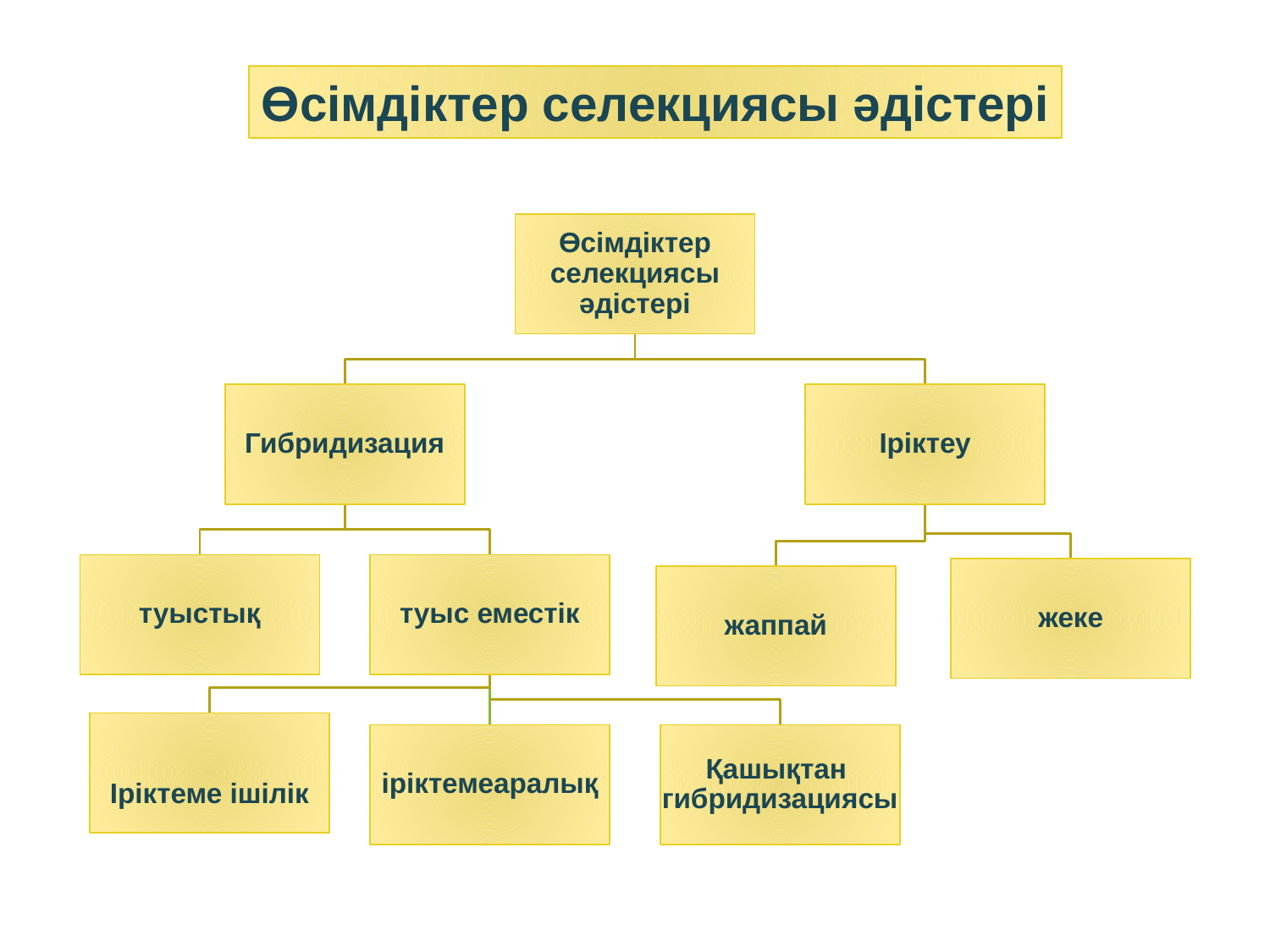

Өсімдіктер селекциясы әдістері
Өсімдіктер селекциясы әдістері
Гибридизация
туыстық
туыс еместік

Іріктеме ішілік
іріктемеаралық
Қашықтан  гибридизациясы
Іріктеу
жаппай
жеке